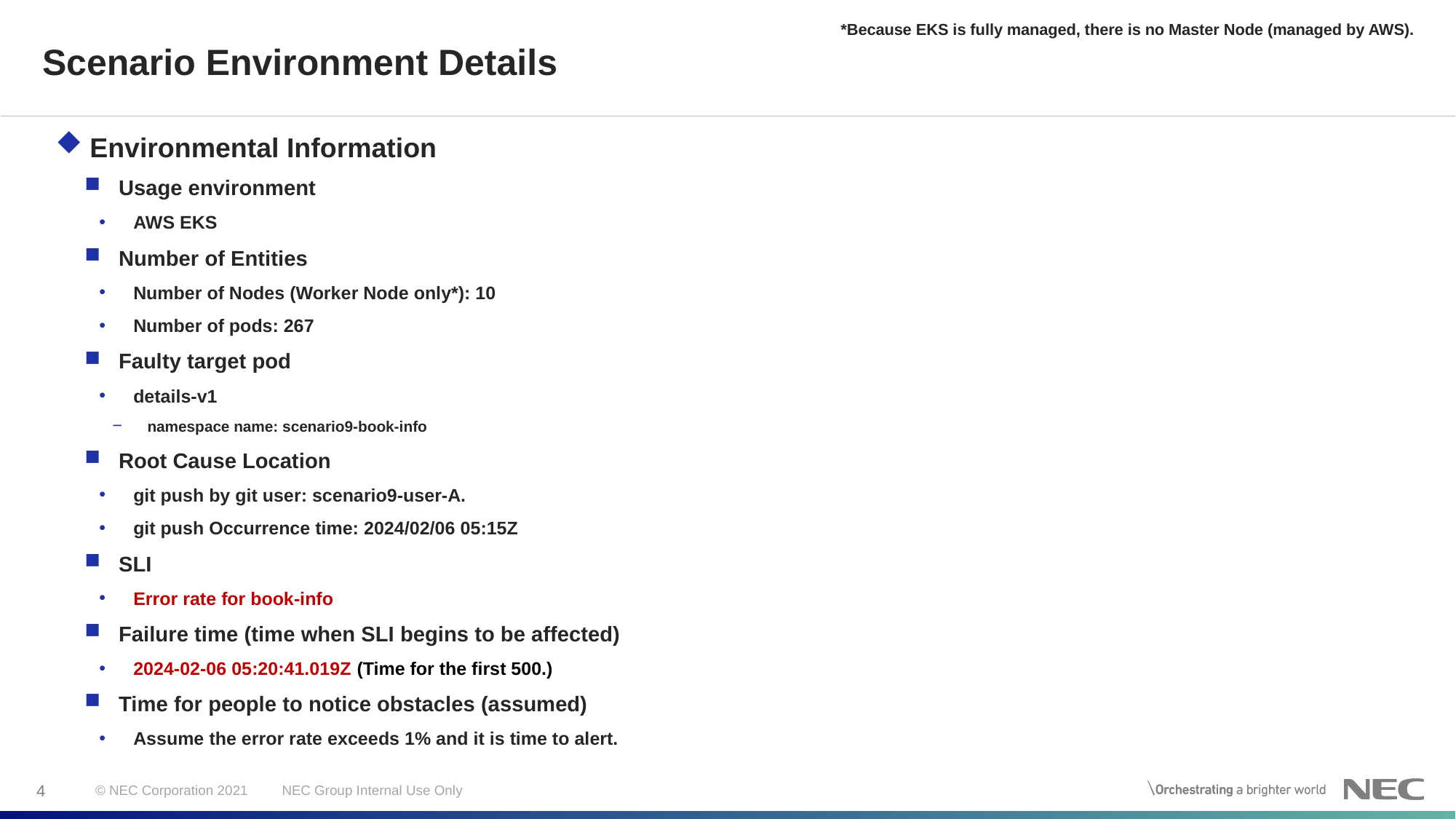

*Because EKS is fully managed, there is no Master Node (managed by AWS).
# Scenario Environment Details
Environmental Information
Usage environment
AWS EKS
Number of Entities
Number of Nodes (Worker Node only*): 10
Number of pods: 267
Faulty target pod
details-v1
namespace name: scenario9-book-info
Root Cause Location
git push by git user: scenario9-user-A.
git push Occurrence time: 2024/02/06 05:15Z
SLI
Error rate for book-info
Failure time (time when SLI begins to be affected)
2024-02-06 05:20:41.019Z (Time for the first 500.)
Time for people to notice obstacles (assumed)
Assume the error rate exceeds 1% and it is time to alert.